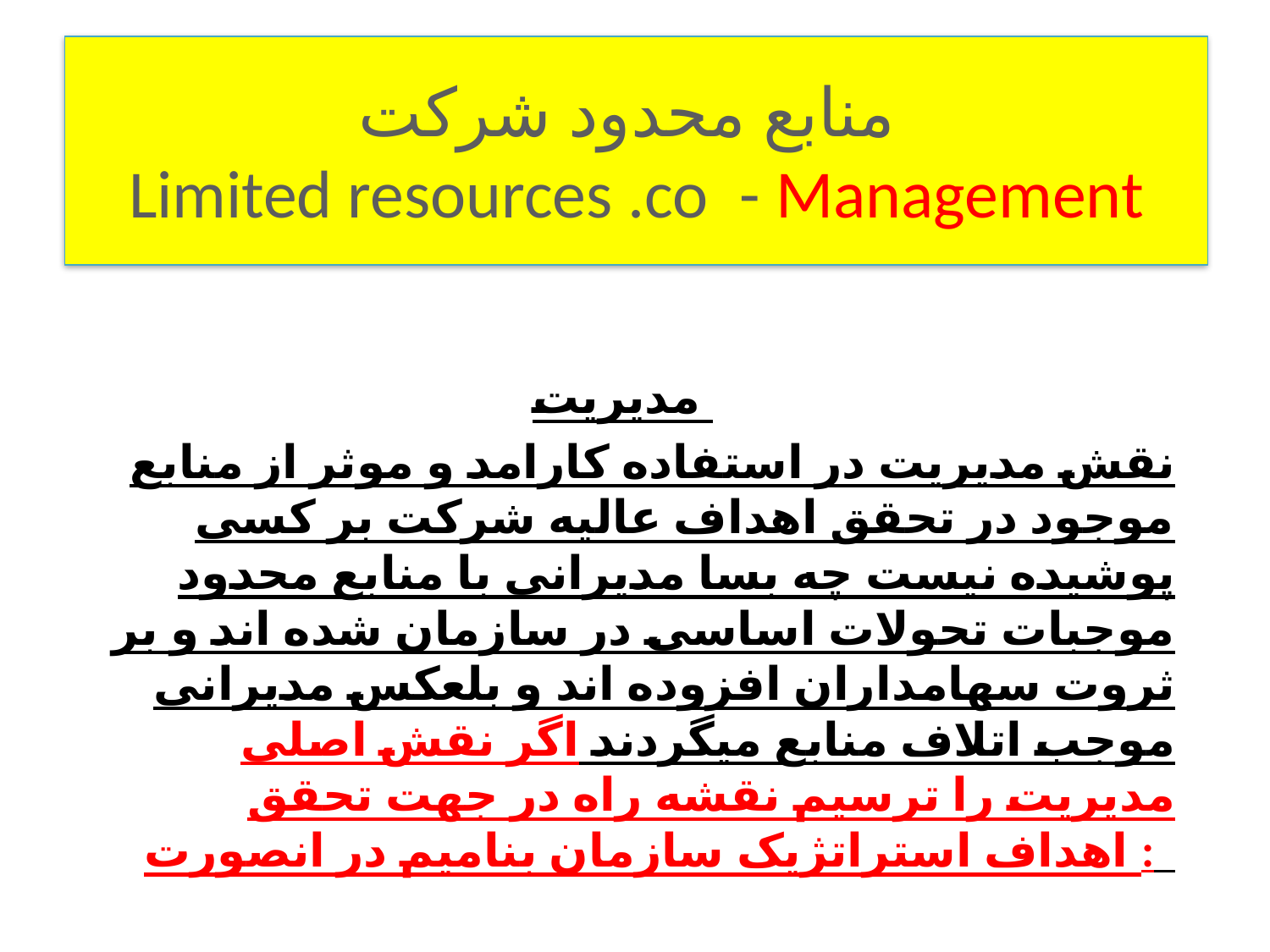

# منابع محدود شرکت Limited resources .co  - Management

 مدیریت
نقش مدیریت در استفاده کارامد و موثر از منابع موجود در تحقق اهداف عالیه شرکت بر کسی پوشیده نیست چه بسا مدیرانی با منابع محدود موجبات تحولات اساسی در سازمان شده اند و بر ثروت سهامداران افزوده اند و بلعکس مدیرانی موجب اتلاف منابع میگردند اگر نقش اصلی مدیریت را ترسیم نقشه راه در جهت تحقق اهداف استراتژیک سازمان بنامیم در انصورت :